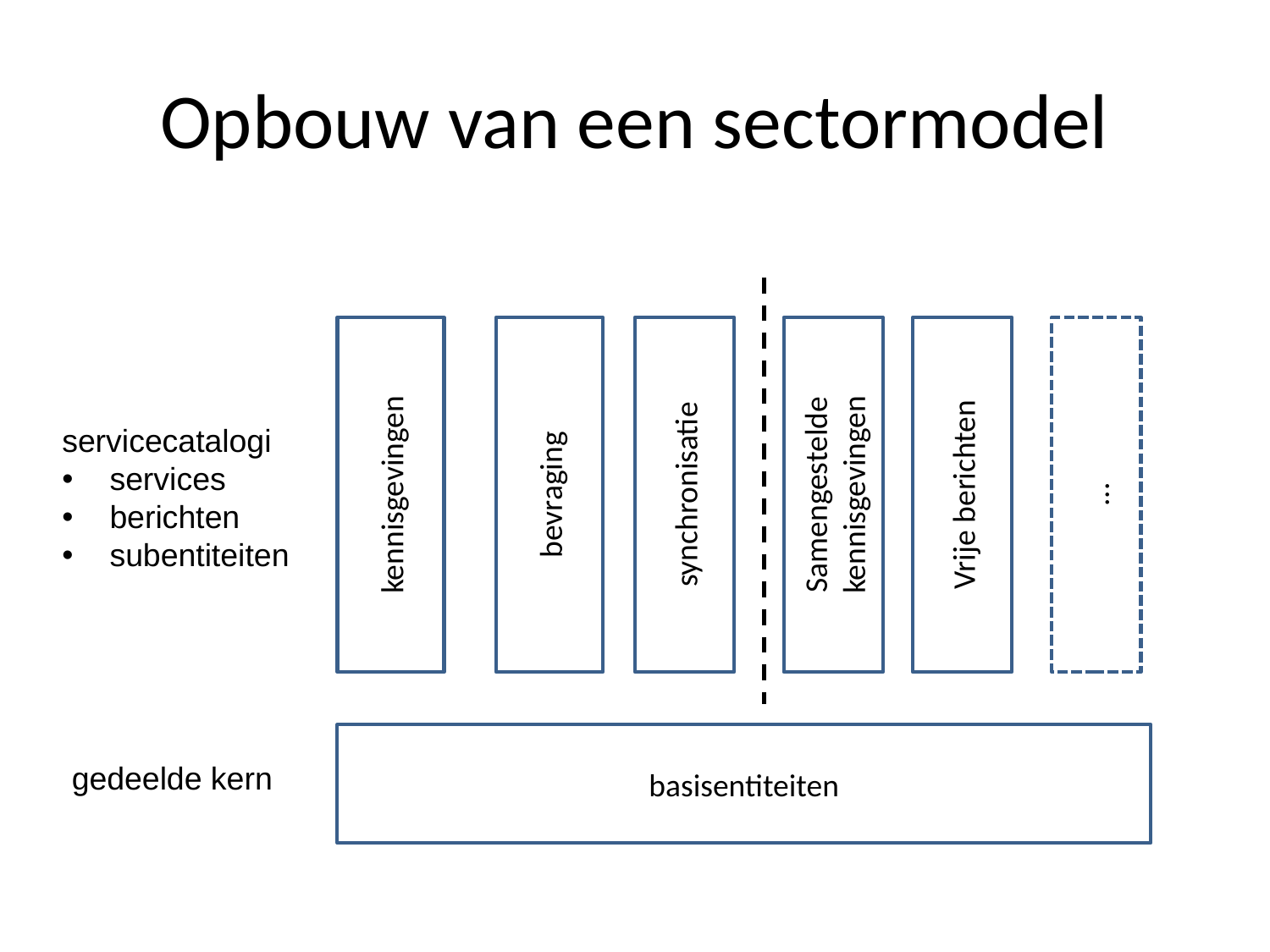

# Opbouw van een sectormodel
kennisgevingen
bevraging
synchronisatie
Samengestelde kennisgevingen
Vrije berichten
...
servicecatalogi
services
berichten
subentiteiten

basisentiteiten
gedeelde kern